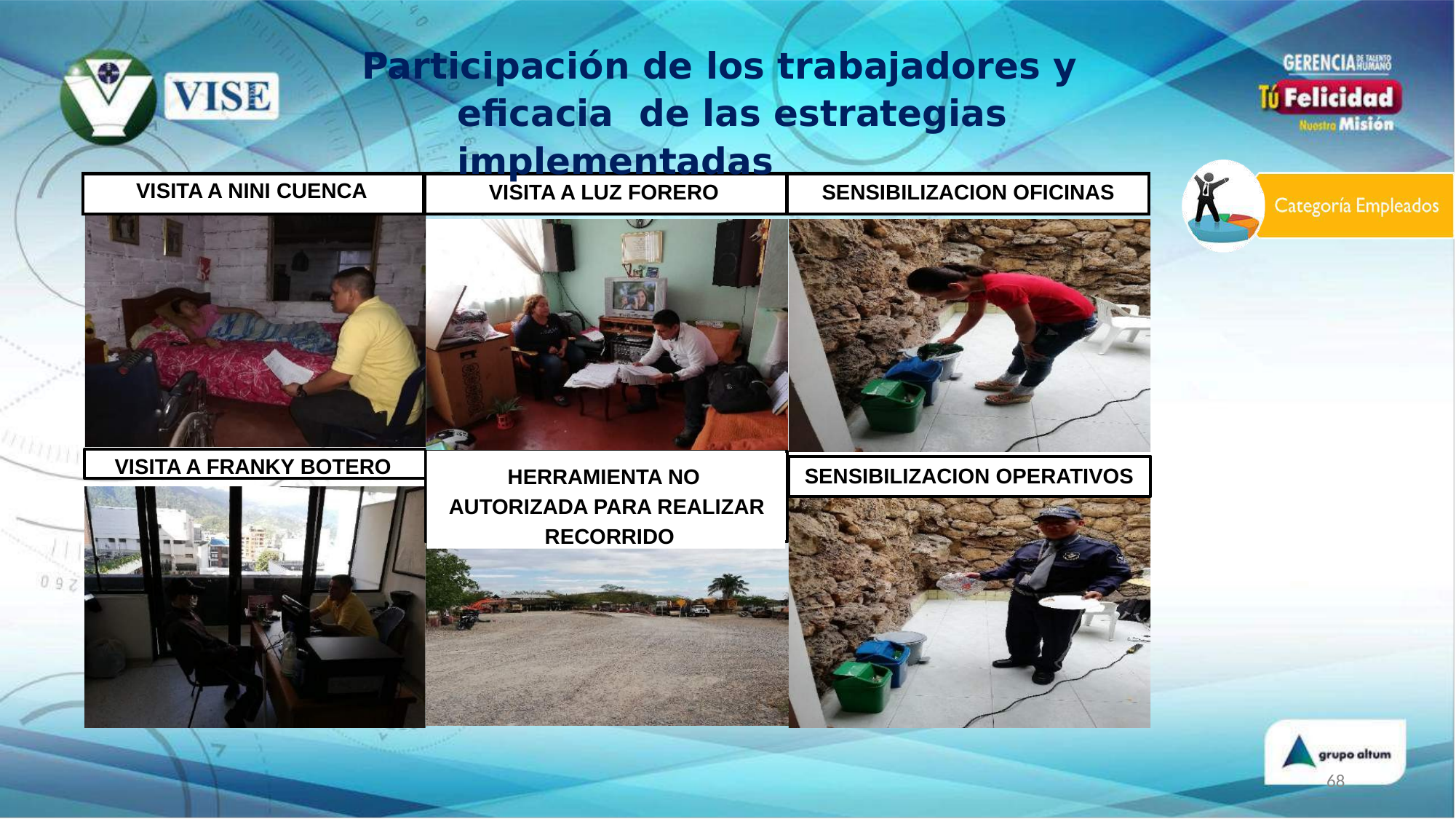

# Participación de los trabajadores y eficacia  de las estrategias implementadas

| VISITA A NINI CUENCA | VISITA A LUZ FORERO | SENSIBILIZACION OFICINAS |
| --- | --- | --- |

VISITA A FRANKY BOTERO
HERRAMIENTA NO  AUTORIZADA PARA REALIZAR  RECORRIDO

SENSIBILIZACION OPERATIVOS
68